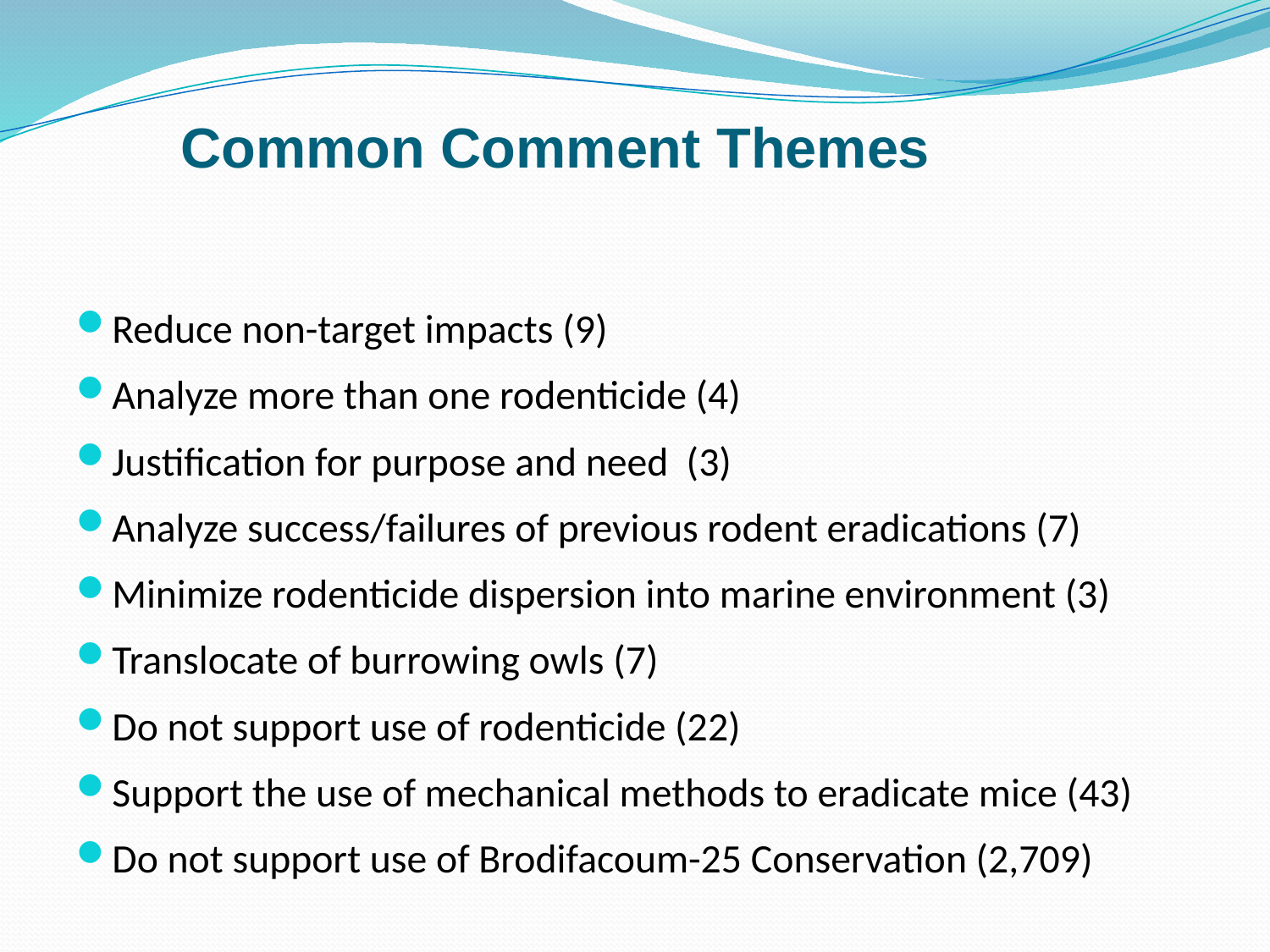

#
      Common Comment Themes

Reduce non-target impacts (9)
Analyze more than one rodenticide (4)
Justification for purpose and need  (3)
Analyze success/failures of previous rodent eradications (7)
Minimize rodenticide dispersion into marine environment (3)
Translocate of burrowing owls (7)
Do not support use of rodenticide (22)
Support the use of mechanical methods to eradicate mice (43)
Do not support use of Brodifacoum-25 Conservation (2,709)